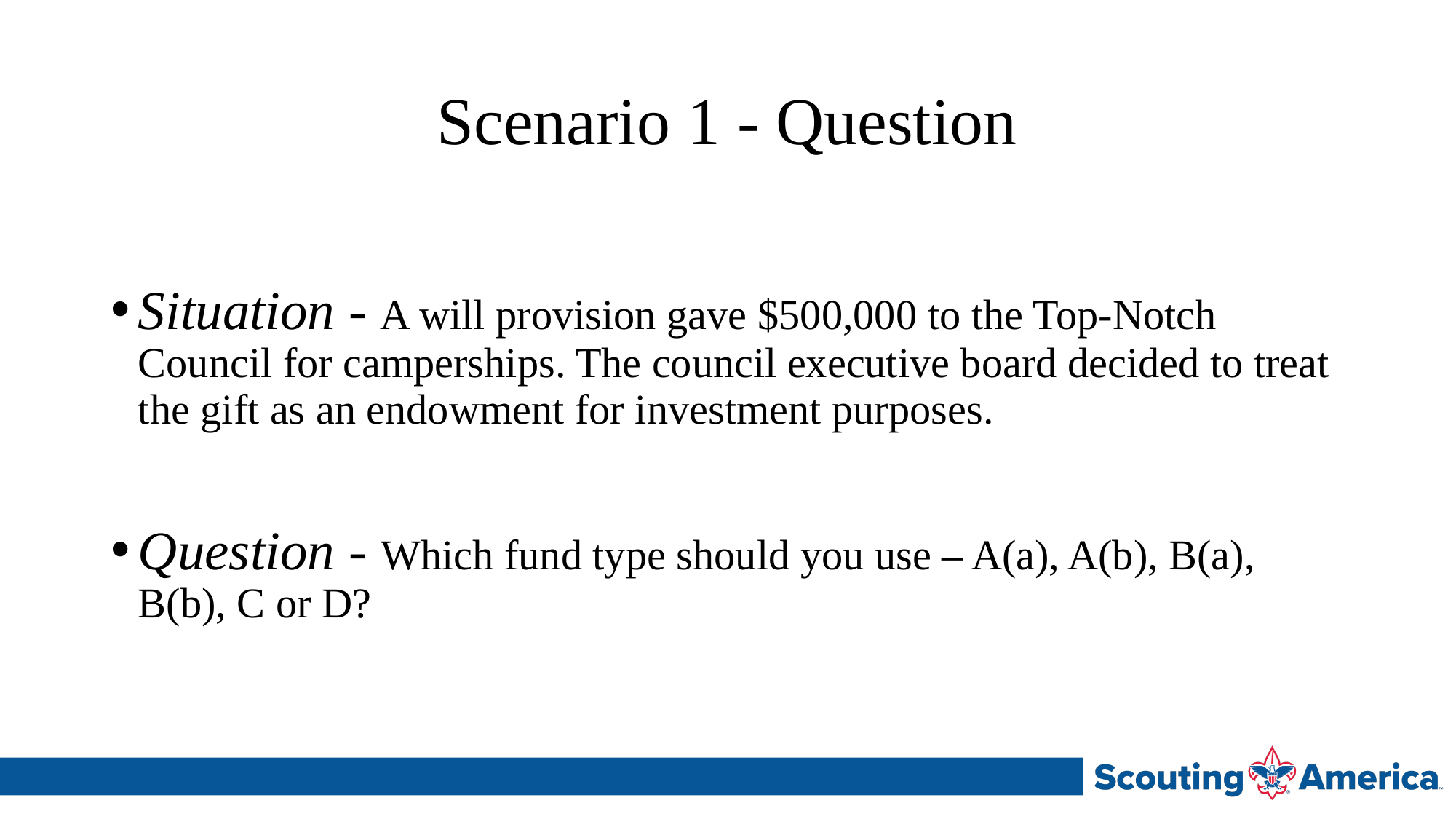

# Scenario 1 - Question
Situation - A will provision gave $500,000 to the Top-Notch Council for camperships. The council executive board decided to treat the gift as an endowment for investment purposes.

Question - Which fund type should you use – A(a), A(b), B(a), B(b), C or D?